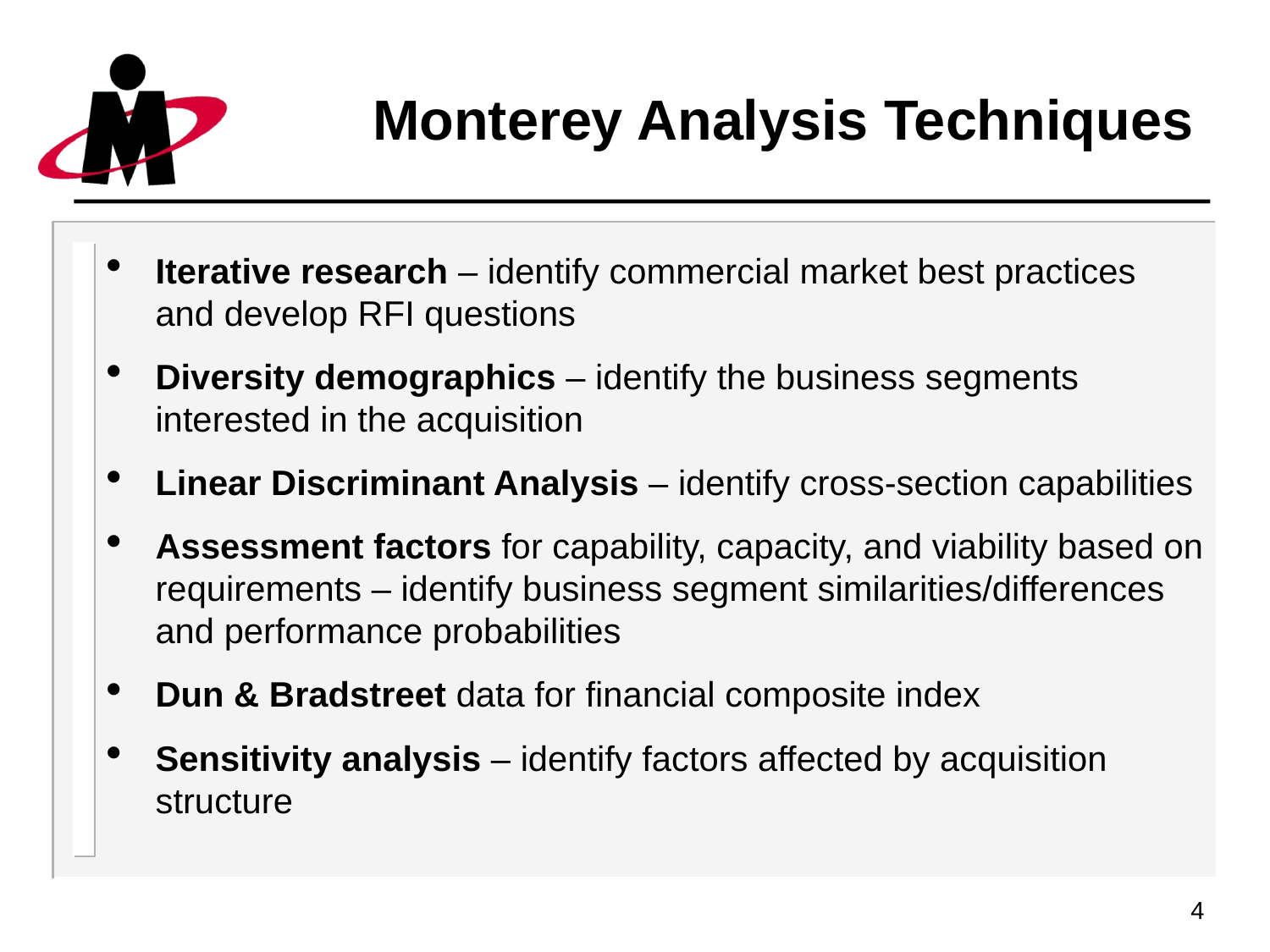

# Monterey Analysis Techniques
Iterative research – identify commercial market best practices and develop RFI questions
Diversity demographics – identify the business segments interested in the acquisition
Linear Discriminant Analysis – identify cross-section capabilities
Assessment factors for capability, capacity, and viability based on requirements – identify business segment similarities/differences and performance probabilities
Dun & Bradstreet data for financial composite index
Sensitivity analysis – identify factors affected by acquisition structure
4